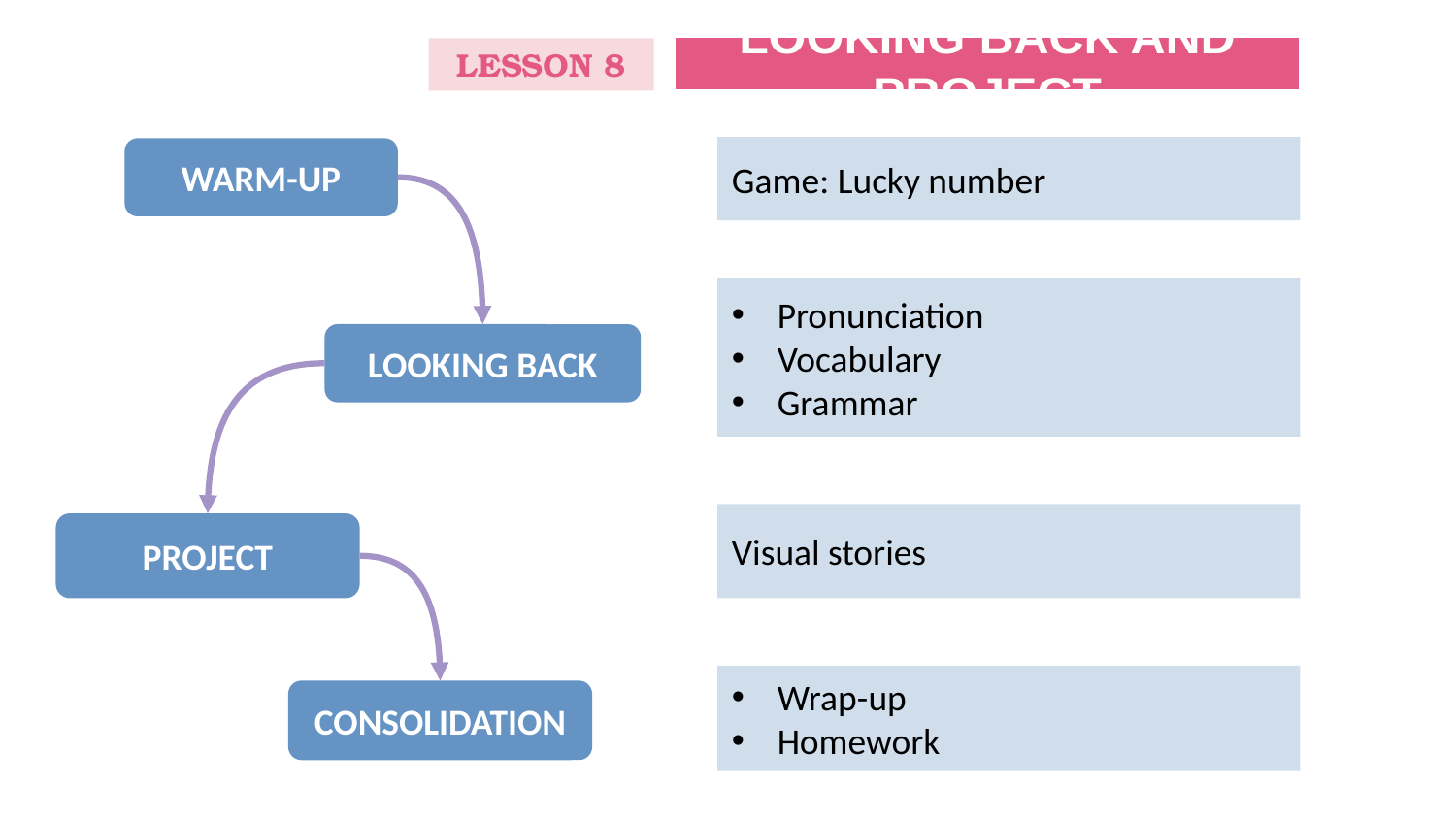

LOOKING BACK AND PROJECT
LESSON 8
Game: Lucky number
WARM-UP
Pronunciation
Vocabulary
Grammar
LOOKING BACK
Visual stories
PROJECT
Wrap-up
Homework
CONSOLIDATION